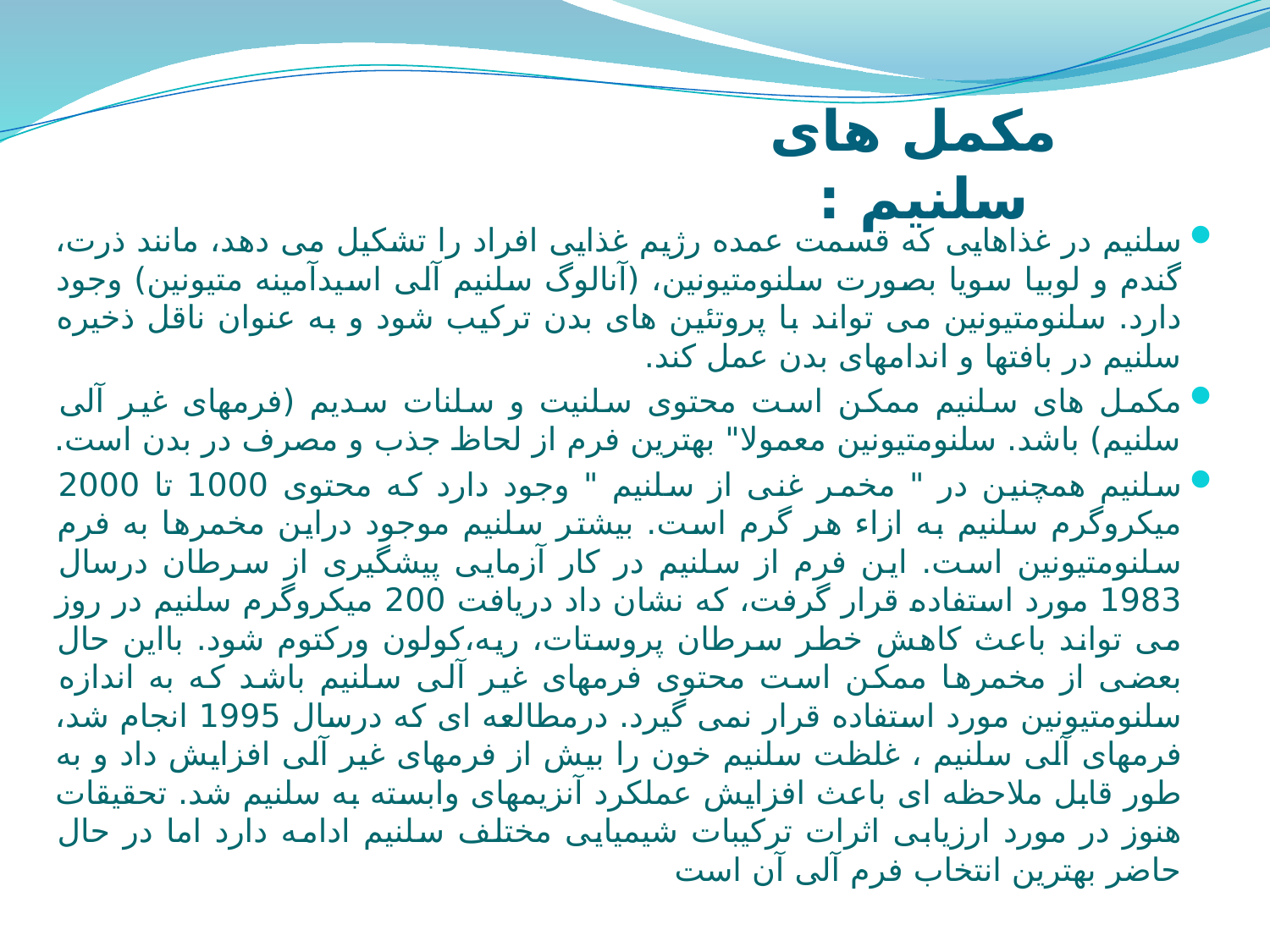

مکمل های سلنیم :

سلنیم در غذاهایی که قسمت عمده رژیم غذایی افراد را تشکیل می دهد، مانند ذرت، گندم و لوبیا سویا بصورت سلنومتیونین، (آنالوگ سلنیم آلی اسیدآمینه متیونین) وجود دارد. سلنومتیونین می تواند با پروتئین های بدن ترکیب شود و به عنوان ناقل ذخیره سلنیم در بافتها و اندامهای بدن عمل کند.
مکمل های سلنیم ممکن است محتوی سلنیت و سلنات سدیم (فرمهای غیر آلی سلنیم) باشد. سلنومتیونین معمولا" بهترین فرم از لحاظ جذب و مصرف در بدن است.
سلنیم همچنین در " مخمر غنی از سلنیم " وجود دارد که محتوی 1000 تا 2000 میکروگرم سلنیم به ازاء هر گرم است. بیشتر سلنیم موجود دراین مخمرها به فرم سلنومتیونین است. این فرم از سلنیم در کار آزمایی پیشگیری از سرطان درسال 1983 مورد استفاده قرار گرفت، که نشان داد دریافت 200 میکروگرم سلنیم در روز می تواند باعث کاهش خطر سرطان پروستات، ریه،کولون ورکتوم شود. بااین حال بعضی از مخمرها ممکن است محتوی فرمهای غیر آلی سلنیم باشد که به اندازه سلنومتیونین مورد استفاده قرار نمی گیرد. درمطالعه ای که درسال 1995 انجام شد، فرمهای آلی سلنیم ، غلظت سلنیم خون را بیش از فرمهای غیر آلی افزایش داد و به طور قابل ملاحظه ای باعث افزایش عملکرد آنزیمهای وابسته به سلنیم شد. تحقیقات هنوز در مورد ارزیابی اثرات ترکیبات شیمیایی مختلف سلنیم ادامه دارد اما در حال حاضر بهترین انتخاب فرم آلی آن است